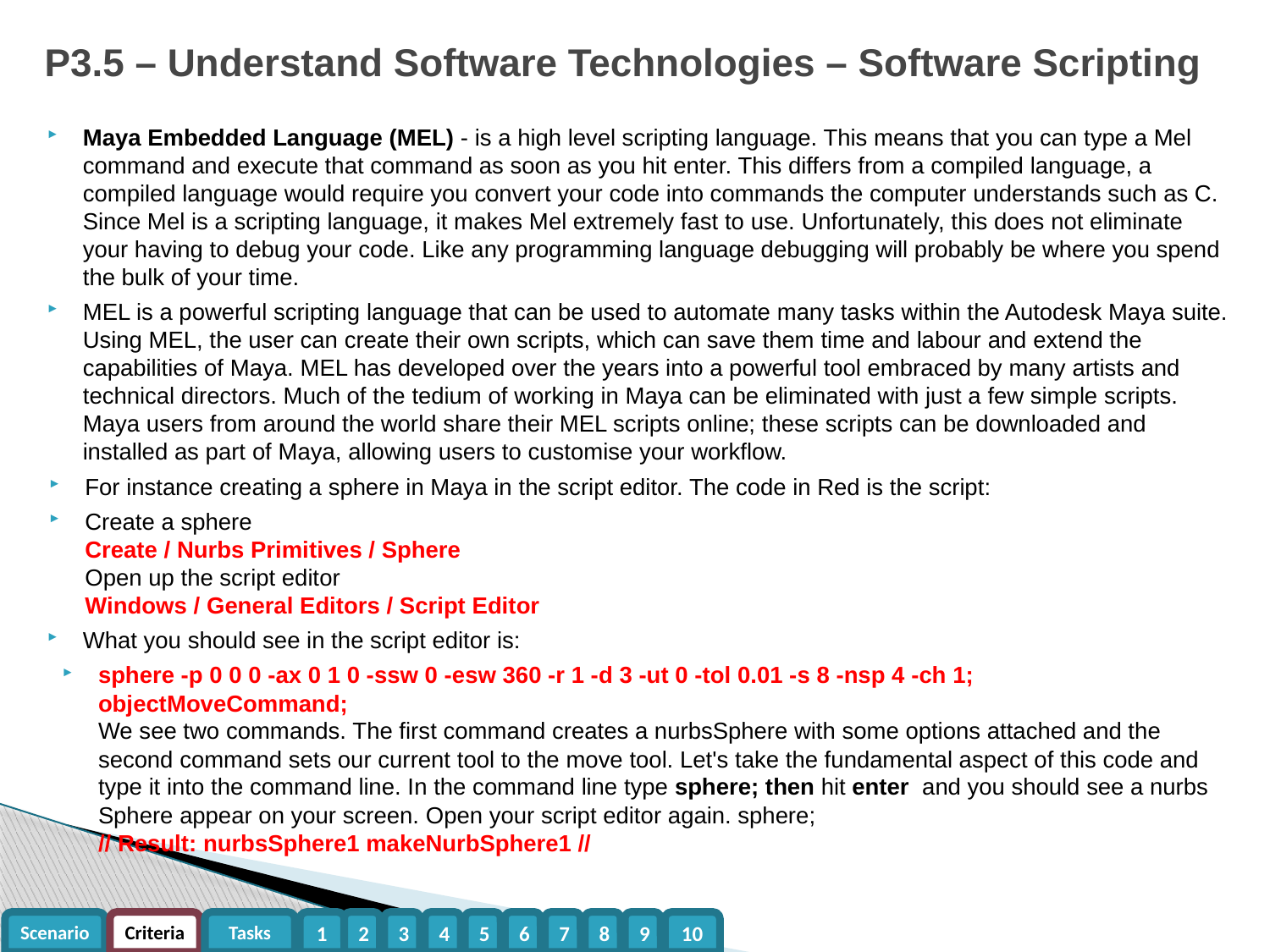

# P3.5 – Understand Software Technologies – Software Scripting
Maya Embedded Language (MEL) - is a high level scripting language. This means that you can type a Mel command and execute that command as soon as you hit enter. This differs from a compiled language, a compiled language would require you convert your code into commands the computer understands such as C. Since Mel is a scripting language, it makes Mel extremely fast to use. Unfortunately, this does not eliminate your having to debug your code. Like any programming language debugging will probably be where you spend the bulk of your time.
MEL is a powerful scripting language that can be used to automate many tasks within the Autodesk Maya suite. Using MEL, the user can create their own scripts, which can save them time and labour and extend the capabilities of Maya. MEL has developed over the years into a powerful tool embraced by many artists and technical directors. Much of the tedium of working in Maya can be eliminated with just a few simple scripts. Maya users from around the world share their MEL scripts online; these scripts can be downloaded and installed as part of Maya, allowing users to customise your workflow.
For instance creating a sphere in Maya in the script editor. The code in Red is the script:
Create a sphere
Create / Nurbs Primitives / Sphere
Open up the script editor
Windows / General Editors / Script Editor
What you should see in the script editor is:
sphere -p 0 0 0 -ax 0 1 0 -ssw 0 -esw 360 -r 1 -d 3 -ut 0 -tol 0.01 -s 8 -nsp 4 -ch 1;
objectMoveCommand;
We see two commands. The first command creates a nurbsSphere with some options attached and the second command sets our current tool to the move tool. Let's take the fundamental aspect of this code and type it into the command line. In the command line type sphere; then hit enter  and you should see a nurbs Sphere appear on your screen. Open your script editor again. sphere;
// Result: nurbsSphere1 makeNurbSphere1 //